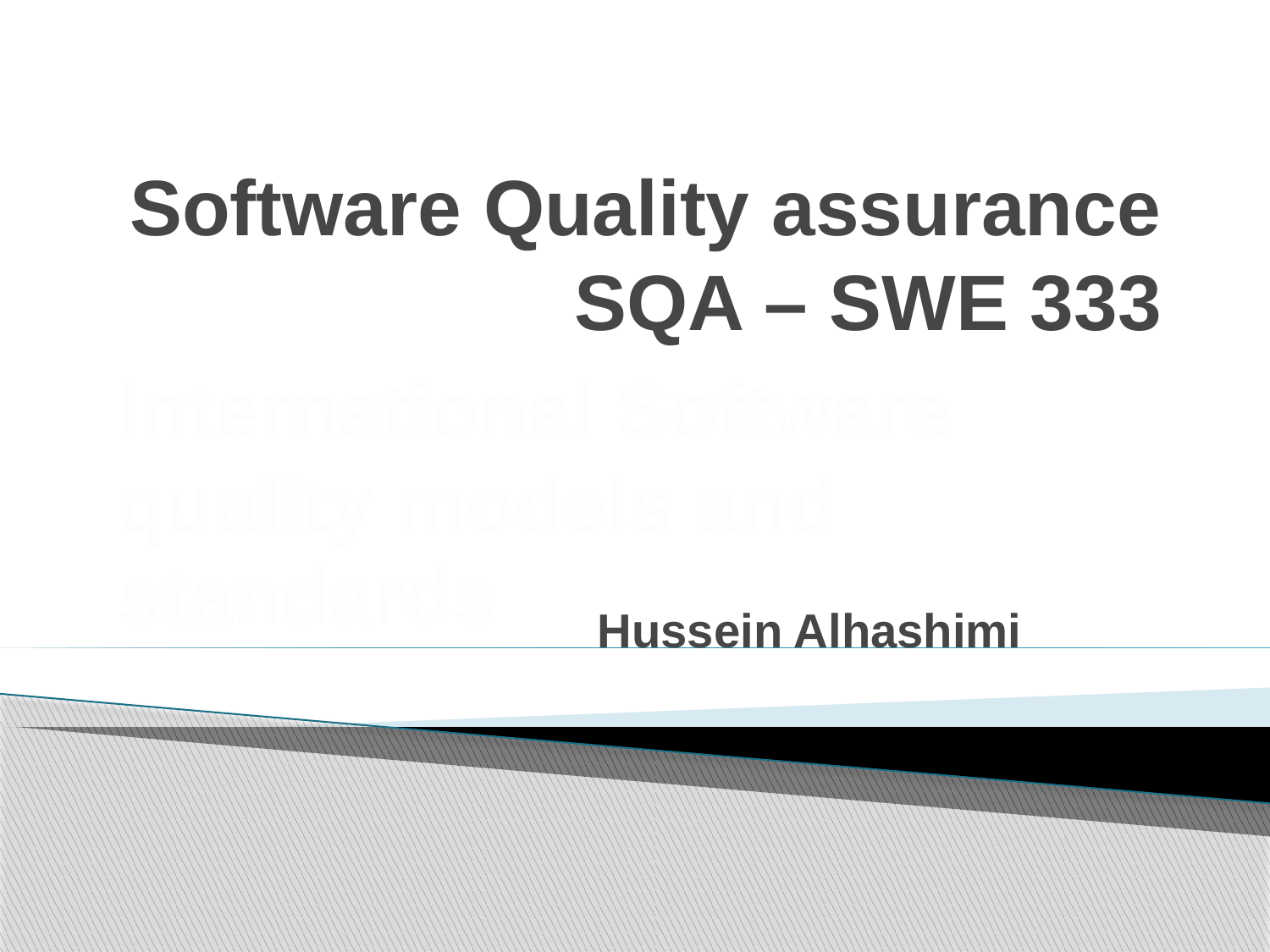

# Software Quality assurance SQA – SWE 333
International Software quality models and standards

Hussein Alhashimi